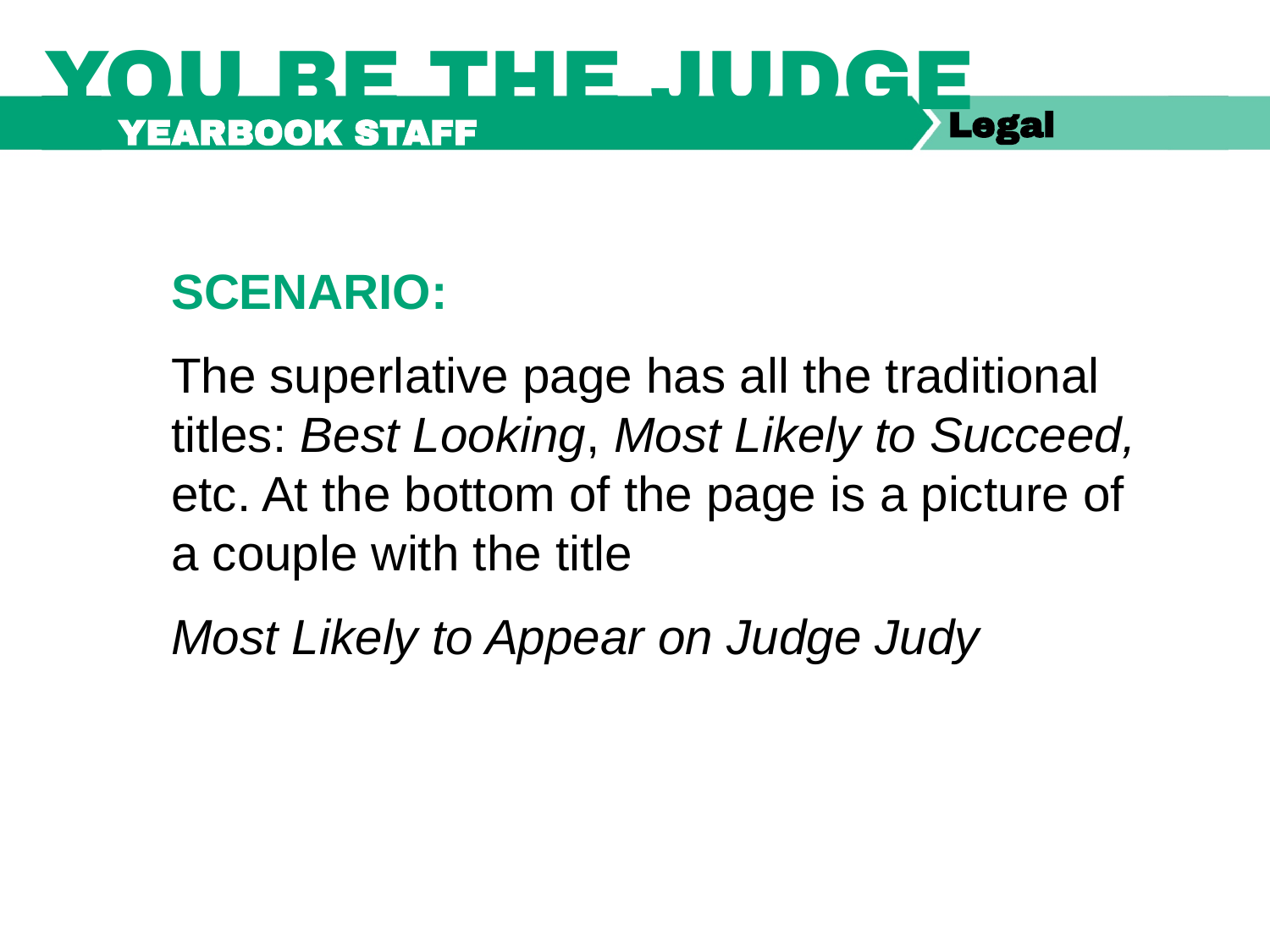

YOU BE THE JUDGE
YEARBOOK STAFF
SCENARIO:
The superlative page has all the traditional titles: Best Looking, Most Likely to Succeed, etc. At the bottom of the page is a picture of a couple with the title
Most Likely to Appear on Judge Judy